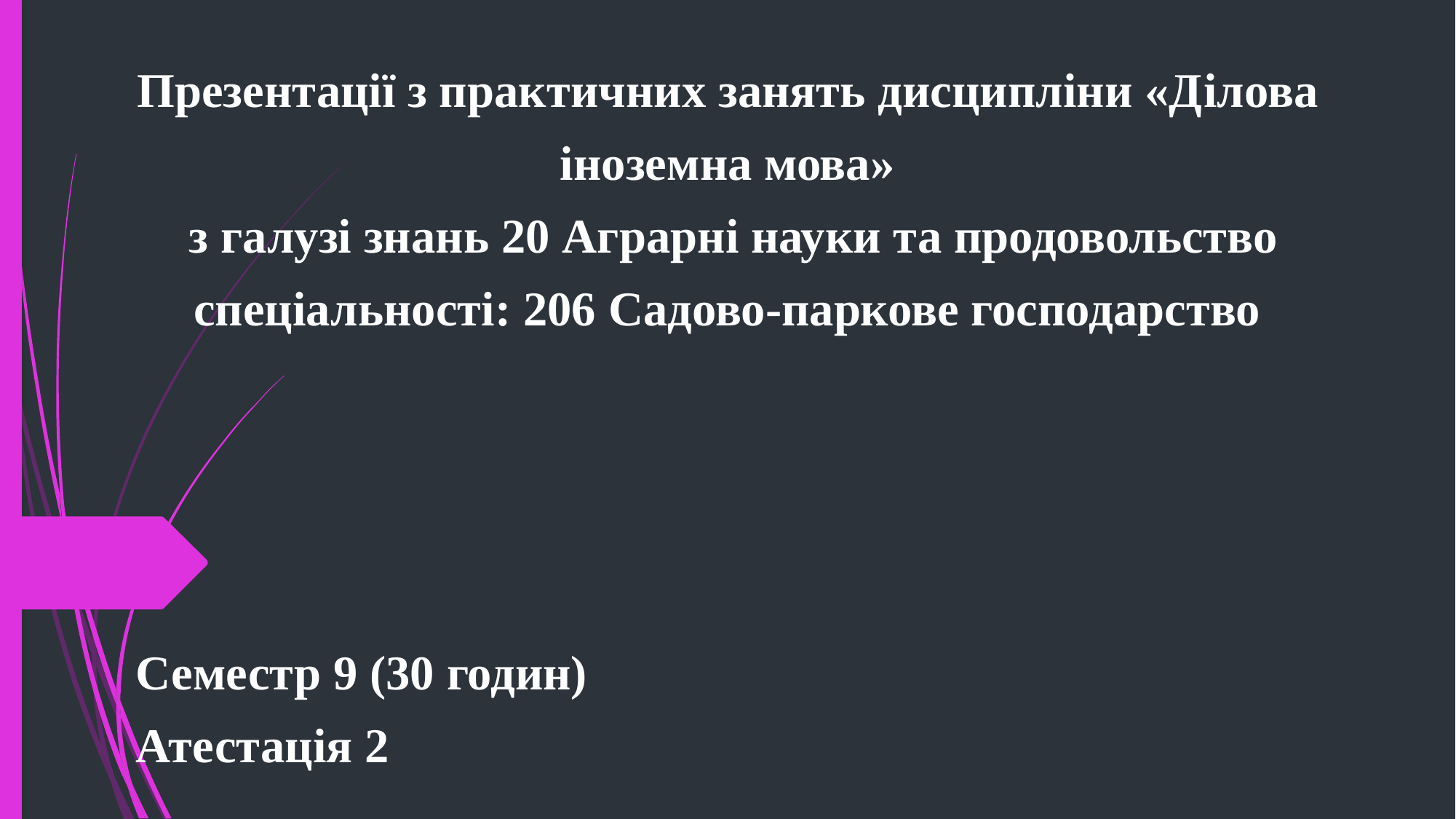

Презентації з практичних занять дисципліни «Ділова іноземна мова»
 з галузі знань 20 Аграрні науки та продовольство
спеціальності: 206 Садово-паркове господарство

Семестр 9 (30 годин)
Атестація 2